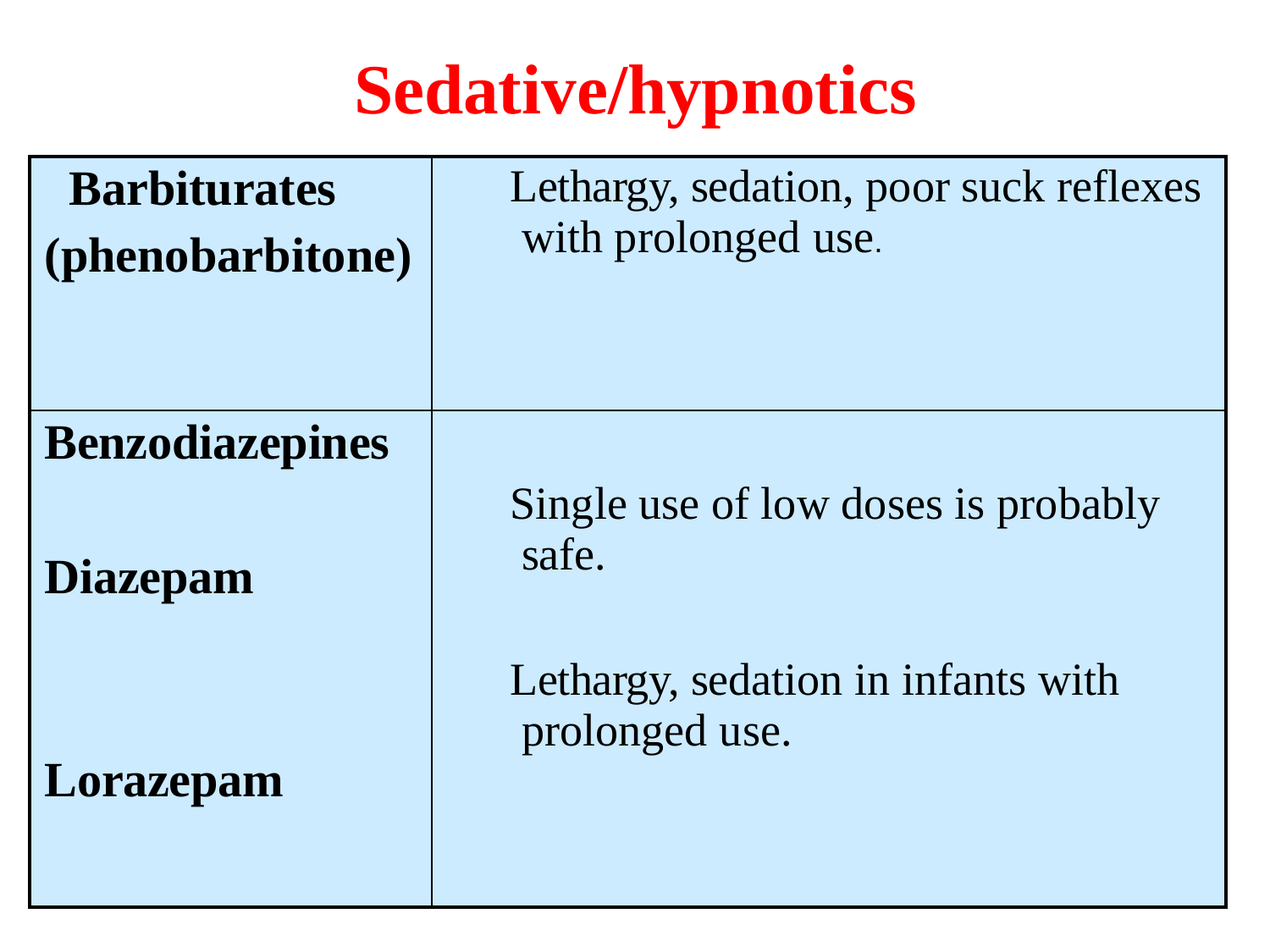

# Sedative/hypnotics
| Barbiturates (phenobarbitone) | Lethargy, sedation, poor suck reflexes with prolonged use. |
| --- | --- |
| Benzodiazepines Diazepam Lorazepam | Single use of low doses is probably safe. Lethargy, sedation in infants with prolonged use. |